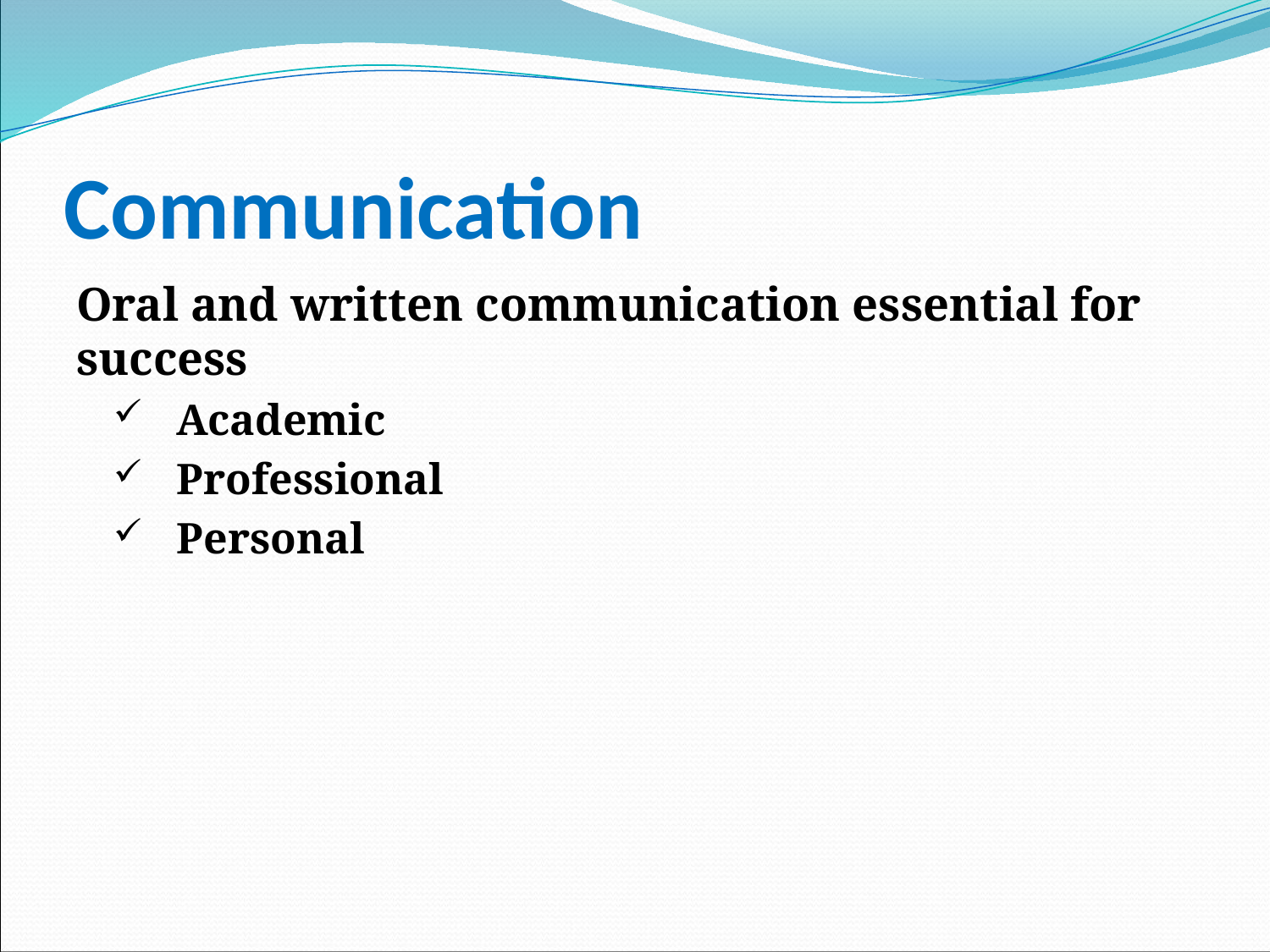

# Communication
Oral and written communication essential for success
Academic
Professional
Personal